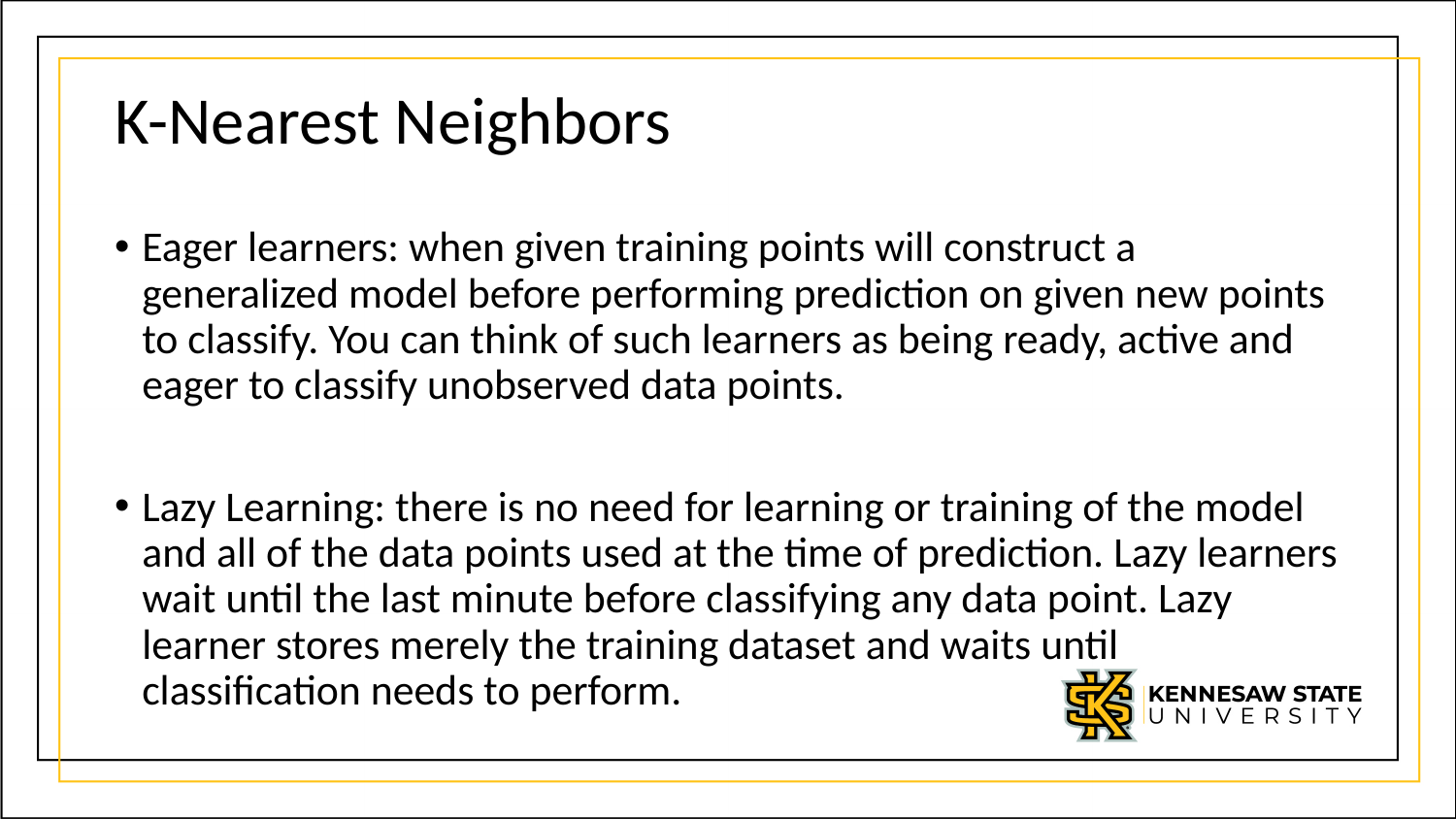

# K-Nearest Neighbors
Eager learners: when given training points will construct a generalized model before performing prediction on given new points to classify. You can think of such learners as being ready, active and eager to classify unobserved data points.

Lazy Learning: there is no need for learning or training of the model and all of the data points used at the time of prediction. Lazy learners wait until the last minute before classifying any data point. Lazy learner stores merely the training dataset and waits until classification needs to perform.